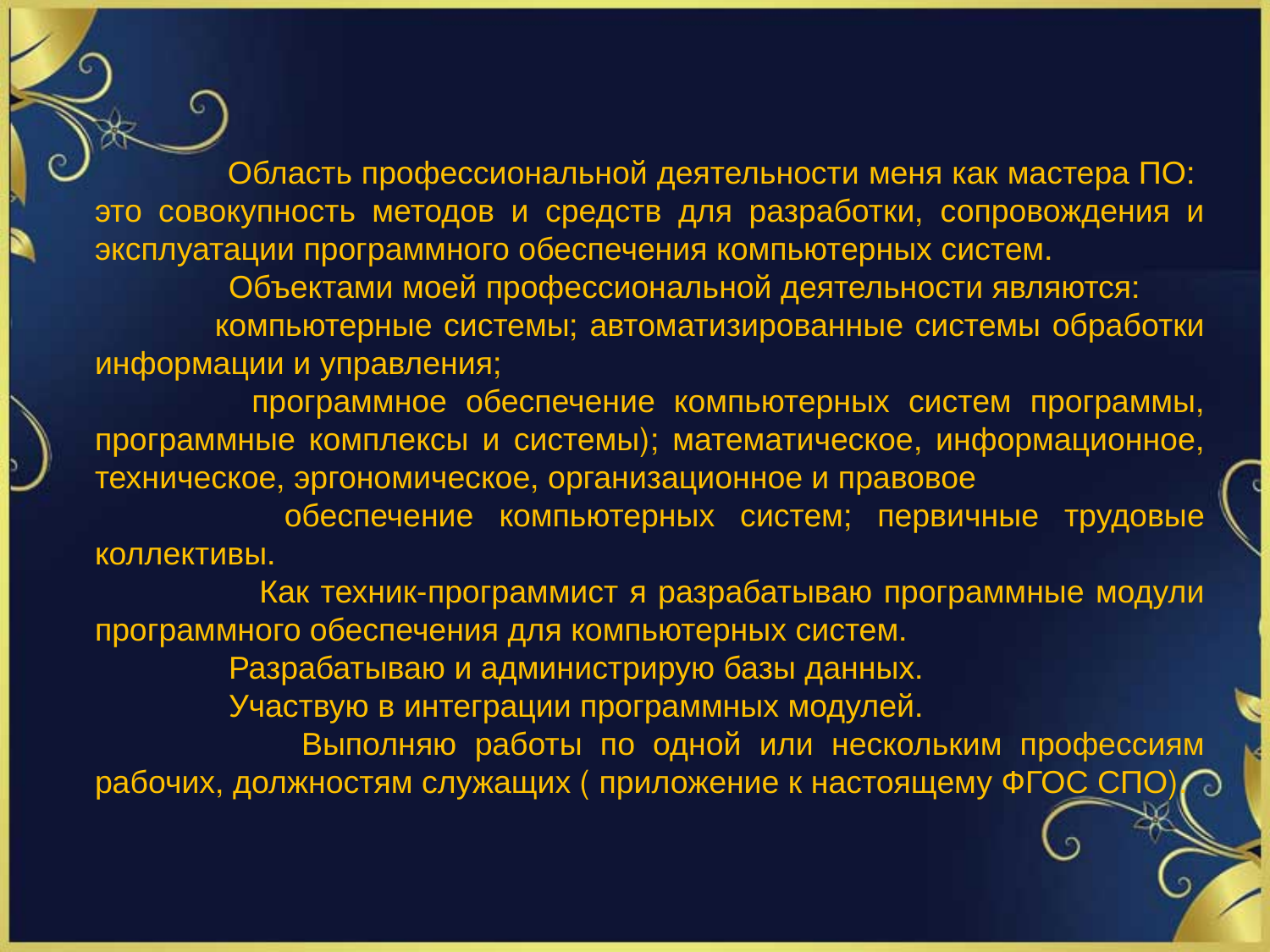

Область профессиональной деятельности меня как мастера ПО:  это совокупность методов и средств для разработки, сопровождения и эксплуатации программного обеспечения компьютерных систем.
        Объектами моей профессиональной деятельности являются:
     компьютерные системы; автоматизированные системы обработки информации и управления;
     программное обеспечение компьютерных систем программы, программные комплексы и системы); математическое, информационное, техническое, эргономическое, организационное и правовое
     обеспечение компьютерных систем; первичные трудовые коллективы.
         Как техник-программист я разрабатываю программные модули программного обеспечения для компьютерных систем.
        Разрабатываю и администрирую базы данных.
        Участвую в интеграции программных модулей.
        Выполняю работы по одной или нескольким профессиям рабочих, должностям служащих ( приложение к настоящему ФГОС СПО).